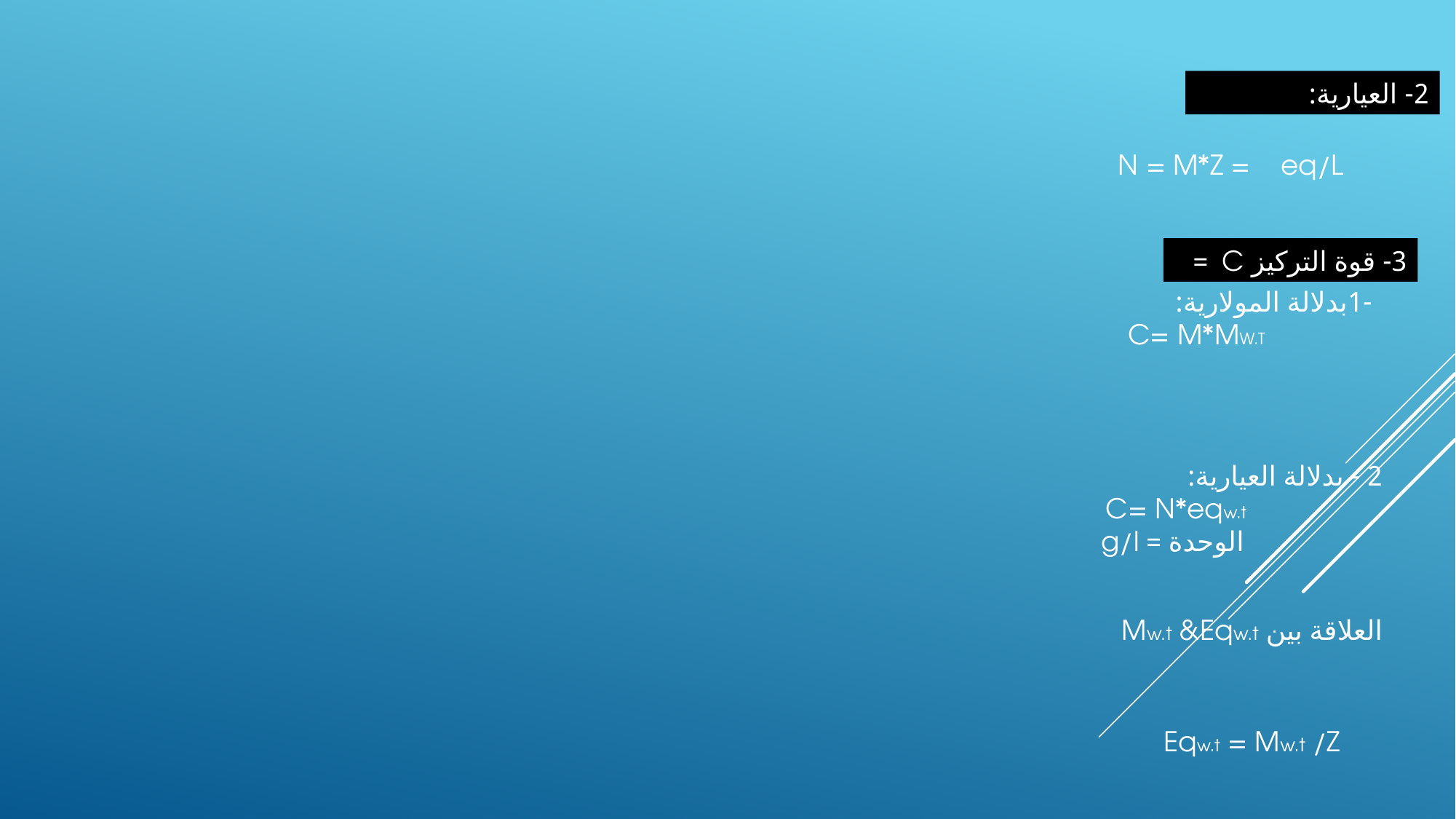

2- العيارية:
N = M*Z =    eq/L
3- قوة التركيز C  =
-1بدلالة المولارية:
C= M*MW.T

2 - بدلالة العيارية:
C= N*eqw.t
 الوحدة = g/l

العلاقة بين Mw.t &Eqw.t
Eqw.t = Mw.t /Z